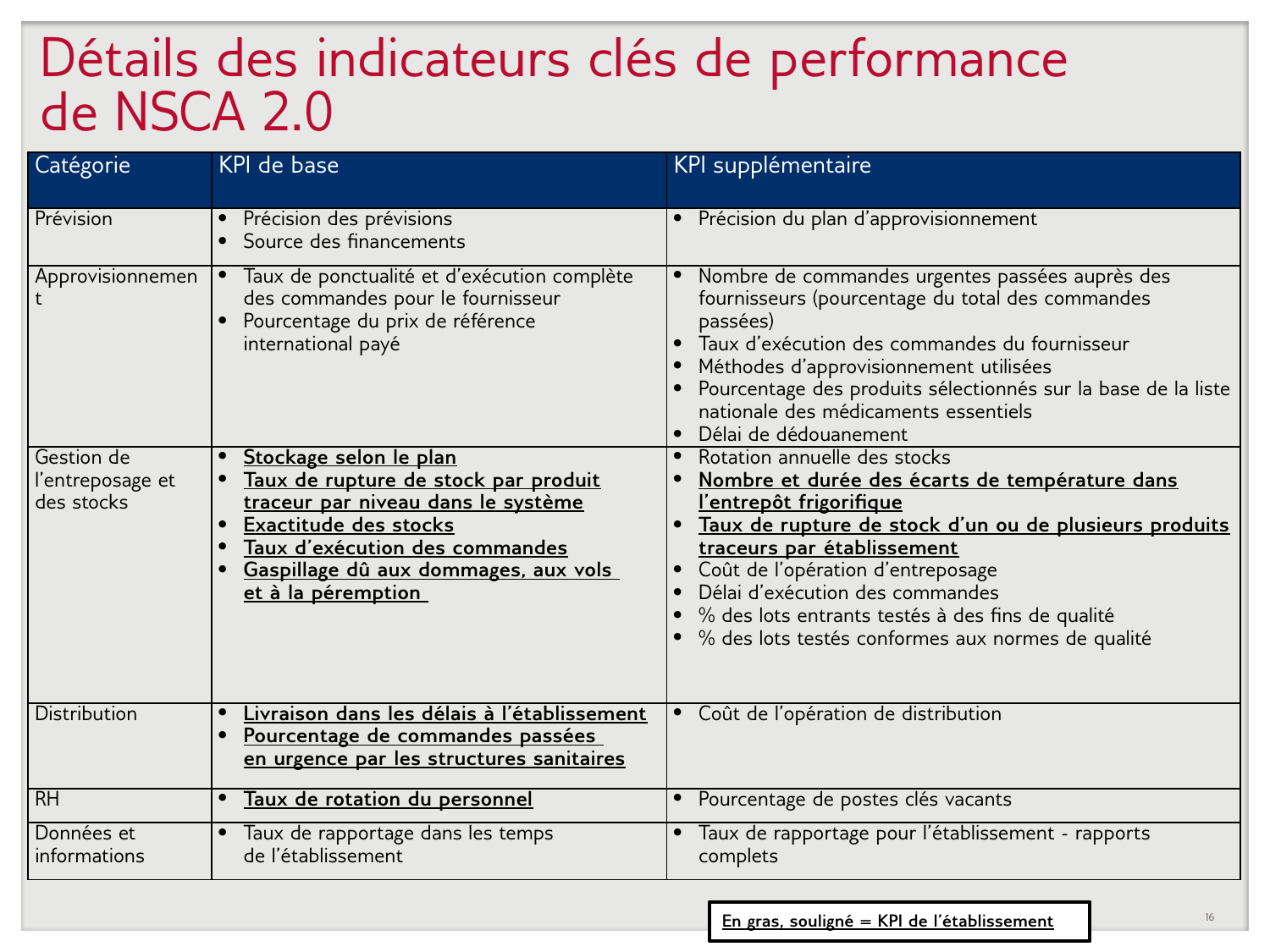

# Détails des indicateurs clés de performance de NSCA 2.0
| Catégorie | KPI de base | KPI supplémentaire |
| --- | --- | --- |
| Prévision | Précision des prévisions Source des financements | Précision du plan d’approvisionnement |
| Approvisionnement | Taux de ponctualité et d’exécution complète des commandes pour le fournisseur Pourcentage du prix de référence international payé | Nombre de commandes urgentes passées auprès des fournisseurs (pourcentage du total des commandes passées) Taux d’exécution des commandes du fournisseur Méthodes d’approvisionnement utilisées Pourcentage des produits sélectionnés sur la base de la liste nationale des médicaments essentiels Délai de dédouanement |
| Gestion de l’entreposage et des stocks | Stockage selon le plan Taux de rupture de stock par produit traceur par niveau dans le système Exactitude des stocks Taux d’exécution des commandes Gaspillage dû aux dommages, aux vols et à la péremption | Rotation annuelle des stocks Nombre et durée des écarts de température dans l’entrepôt frigorifique Taux de rupture de stock d’un ou de plusieurs produits traceurs par établissement Coût de l’opération d’entreposage Délai d’exécution des commandes % des lots entrants testés à des fins de qualité % des lots testés conformes aux normes de qualité |
| Distribution | Livraison dans les délais à l’établissement Pourcentage de commandes passées en urgence par les structures sanitaires | Coût de l’opération de distribution |
| RH | Taux de rotation du personnel | Pourcentage de postes clés vacants |
| Données et informations | Taux de rapportage dans les temps de l’établissement | Taux de rapportage pour l’établissement - rapports complets |
16
En gras, souligné = KPI de l’établissement